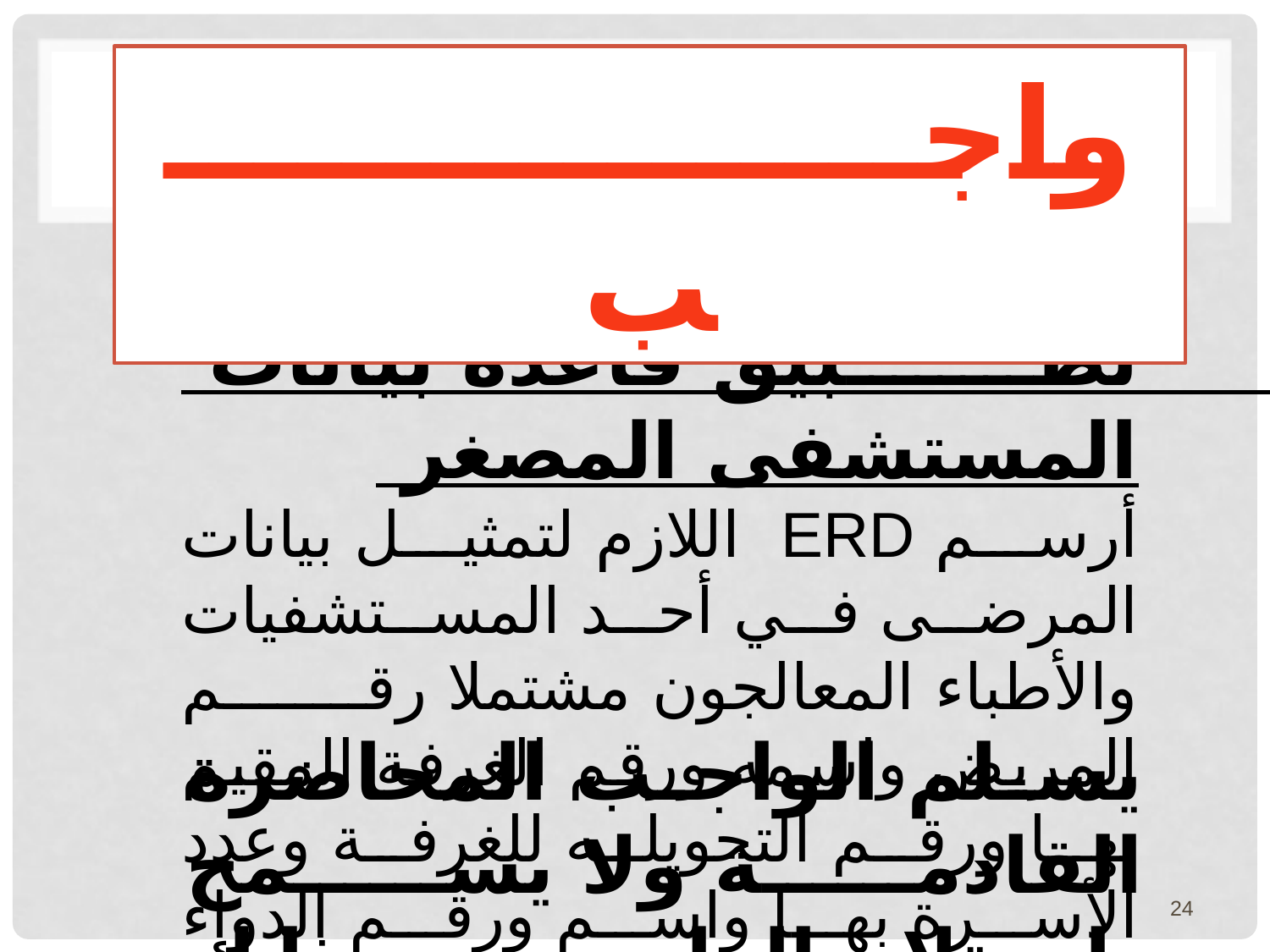

واجـــــــــــــــــب
تطبيق قاعدة بيانات  المستشفى المصغر
أرسم ERD  اللازم لتمثيل بيانات المرضى في أحد المستشفيات والأطباء المعالجون مشتملا رقم المريض واسمه ورقم الغرفة المقيم بها ورقم التحويله للغرفة وعدد الأسرة بها واسم ورقم الدواء المصروف له وكذلك رقم الطبيب واسمه وتليفونه وتخصصه
يسلم الواجب المحاضرة القادمة ولا يسمح باستلام الواجب بعد ذلك نهــــــــائــيـــــــــا.
24